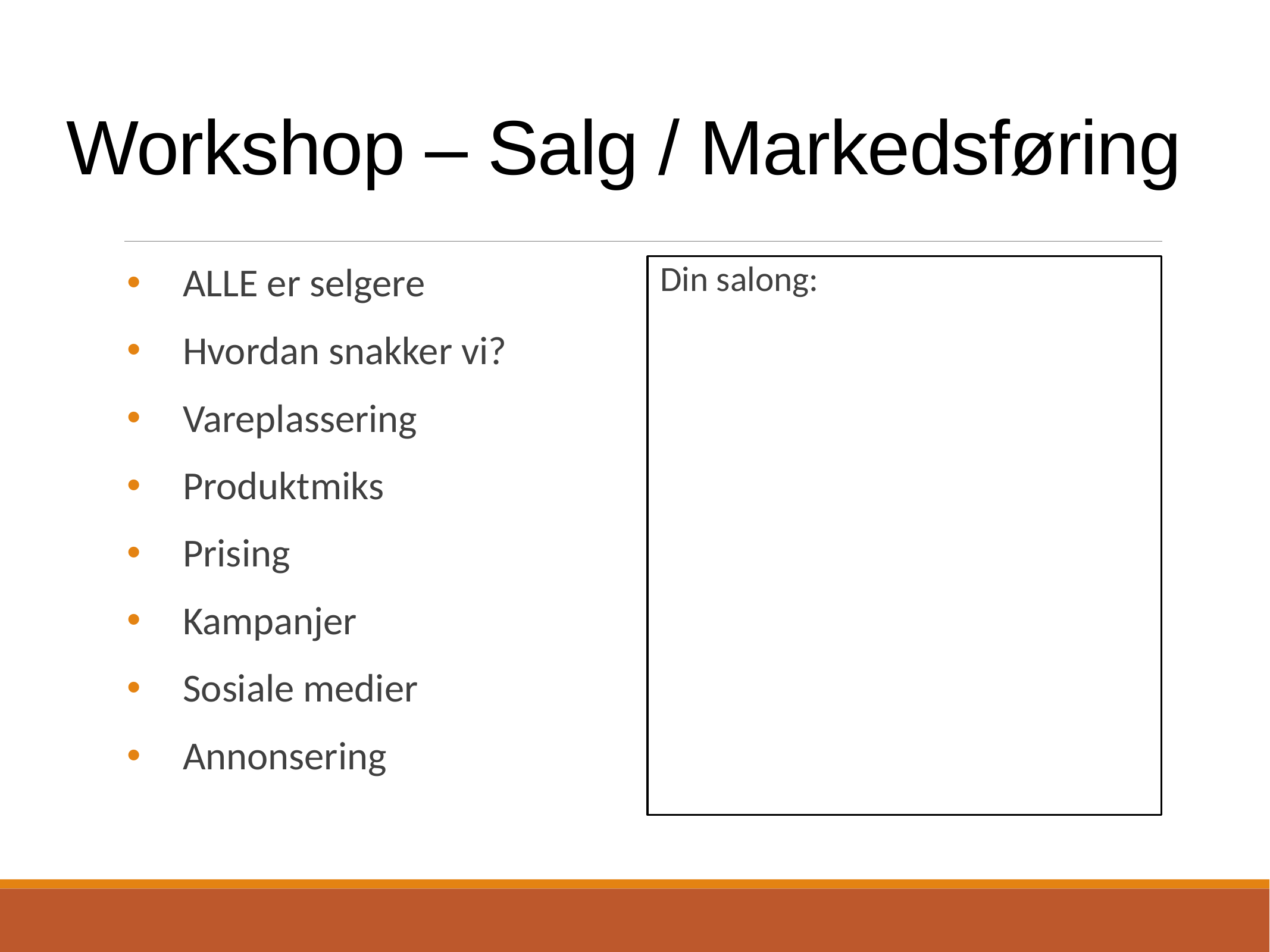

# Workshop – Salg / Markedsføring
ALLE er selgere
Hvordan snakker vi?
Vareplassering
Produktmiks
Prising
Kampanjer
Sosiale medier
Annonsering

Din salong: